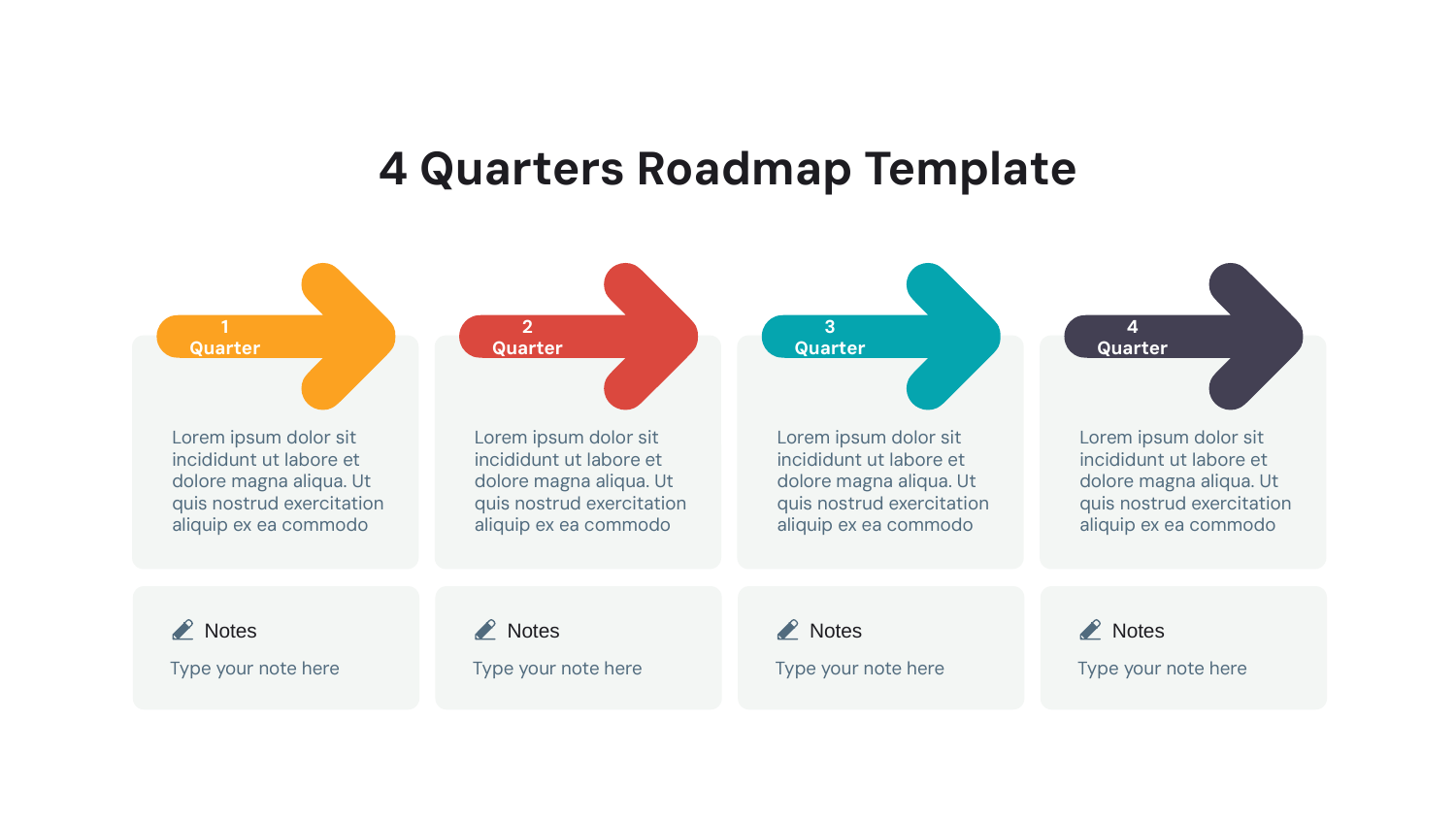

4 Quarters Roadmap Template

1 Quarter
2 Quarter
3 Quarter
4 Quarter

Lorem ipsum dolor sit incididunt ut labore et dolore magna aliqua. Ut quis nostrud exercitation aliquip ex ea commodo
Lorem ipsum dolor sit incididunt ut labore et dolore magna aliqua. Ut quis nostrud exercitation aliquip ex ea commodo
Lorem ipsum dolor sit incididunt ut labore et dolore magna aliqua. Ut quis nostrud exercitation aliquip ex ea commodo
Lorem ipsum dolor sit incididunt ut labore et dolore magna aliqua. Ut quis nostrud exercitation aliquip ex ea commodo

Notes
Notes
Notes
Notes

Type your note here
Type your note here
Type your note here
Type your note here